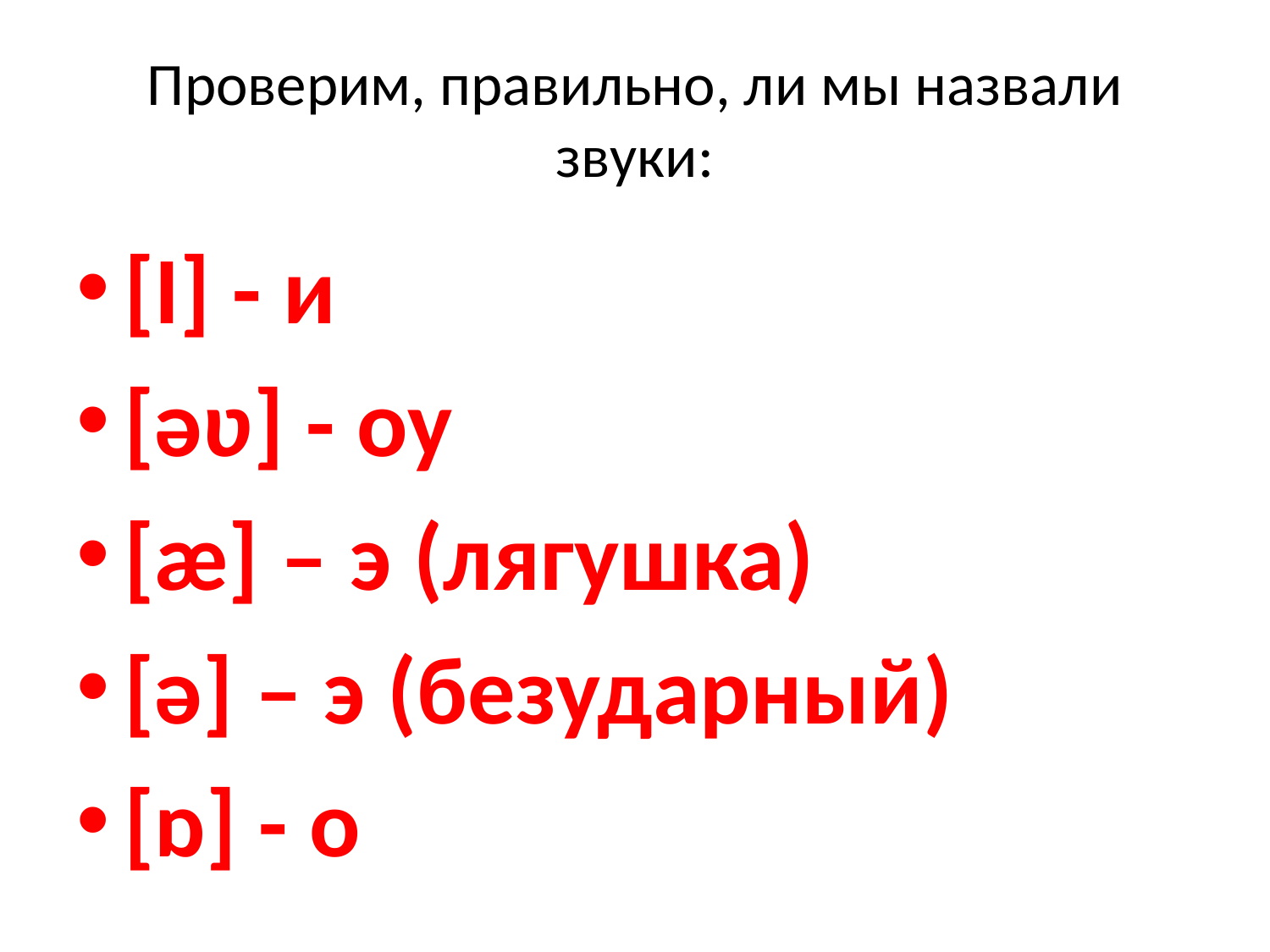

# Проверим, правильно, ли мы назвали звуки:
[I] - и
[əʋ] - оу
[æ] – э (лягушка)
[ə] – э (безударный)
[ɒ] - о